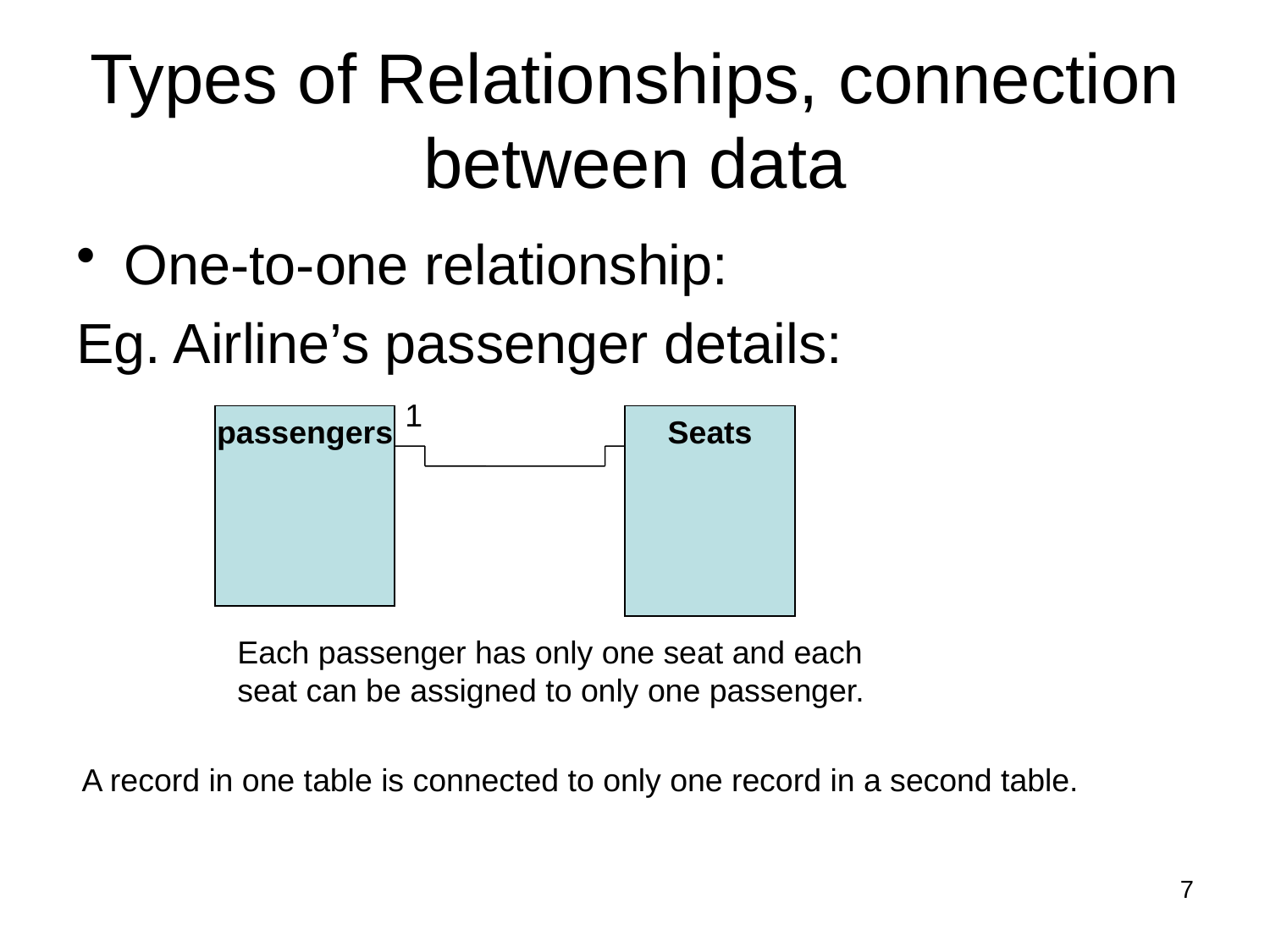

# Types of Relationships, connection between data
One-to-one relationship:
Eg. Airline’s passenger details:

1
passengers
Seats

Each passenger has only one seat and each seat can be assigned to only one passenger.
A record in one table is connected to only one record in a second table.
7